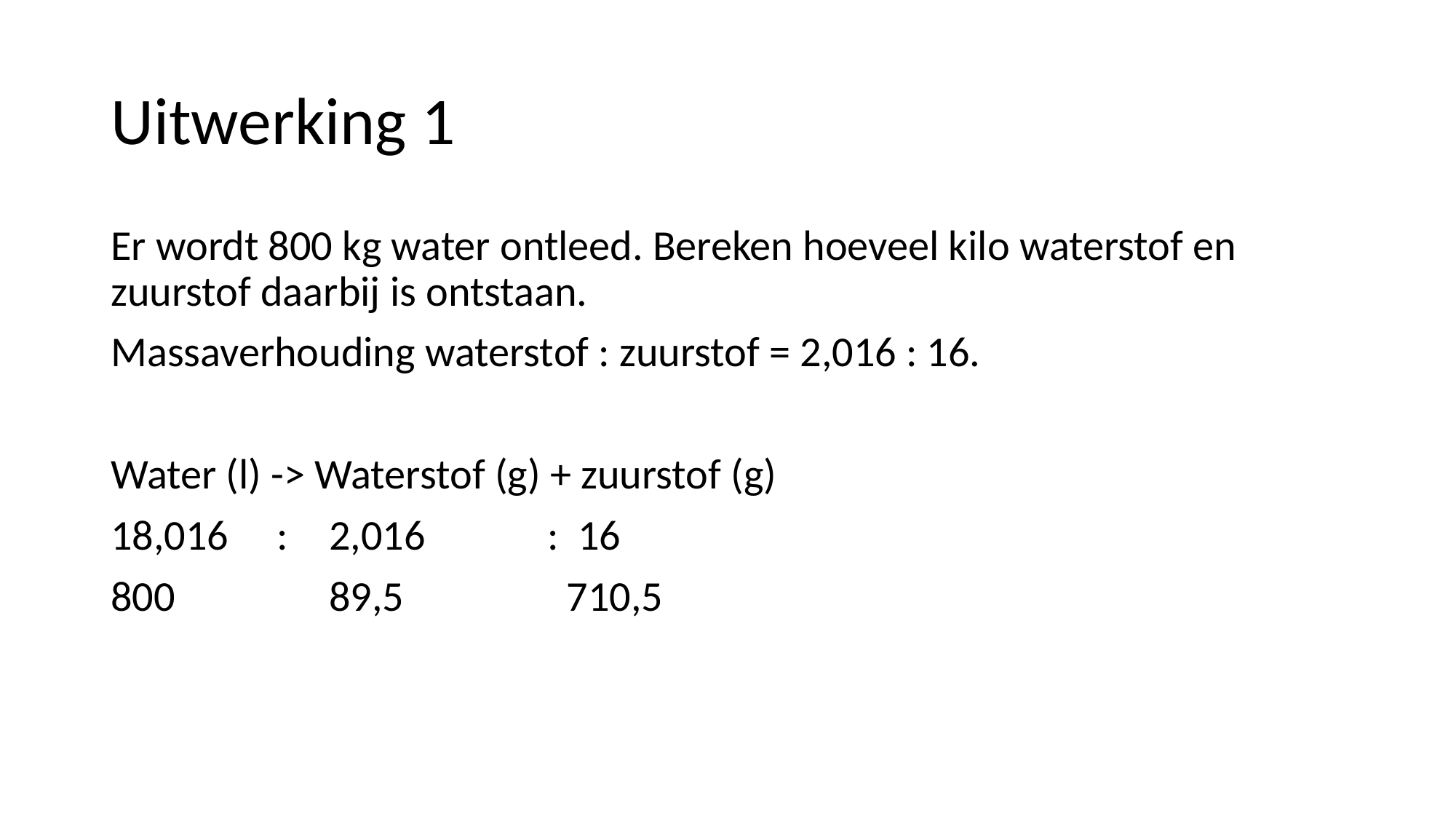

# Uitwerking 1
Er wordt 800 kg water ontleed. Bereken hoeveel kilo waterstof en zuurstof daarbij is ontstaan.
Massaverhouding waterstof : zuurstof = 2,016 : 16.

Water (l) -> Waterstof (g) + zuurstof (g)
18,016     :	2,016 		:  16
800 		89,5 		  710,5